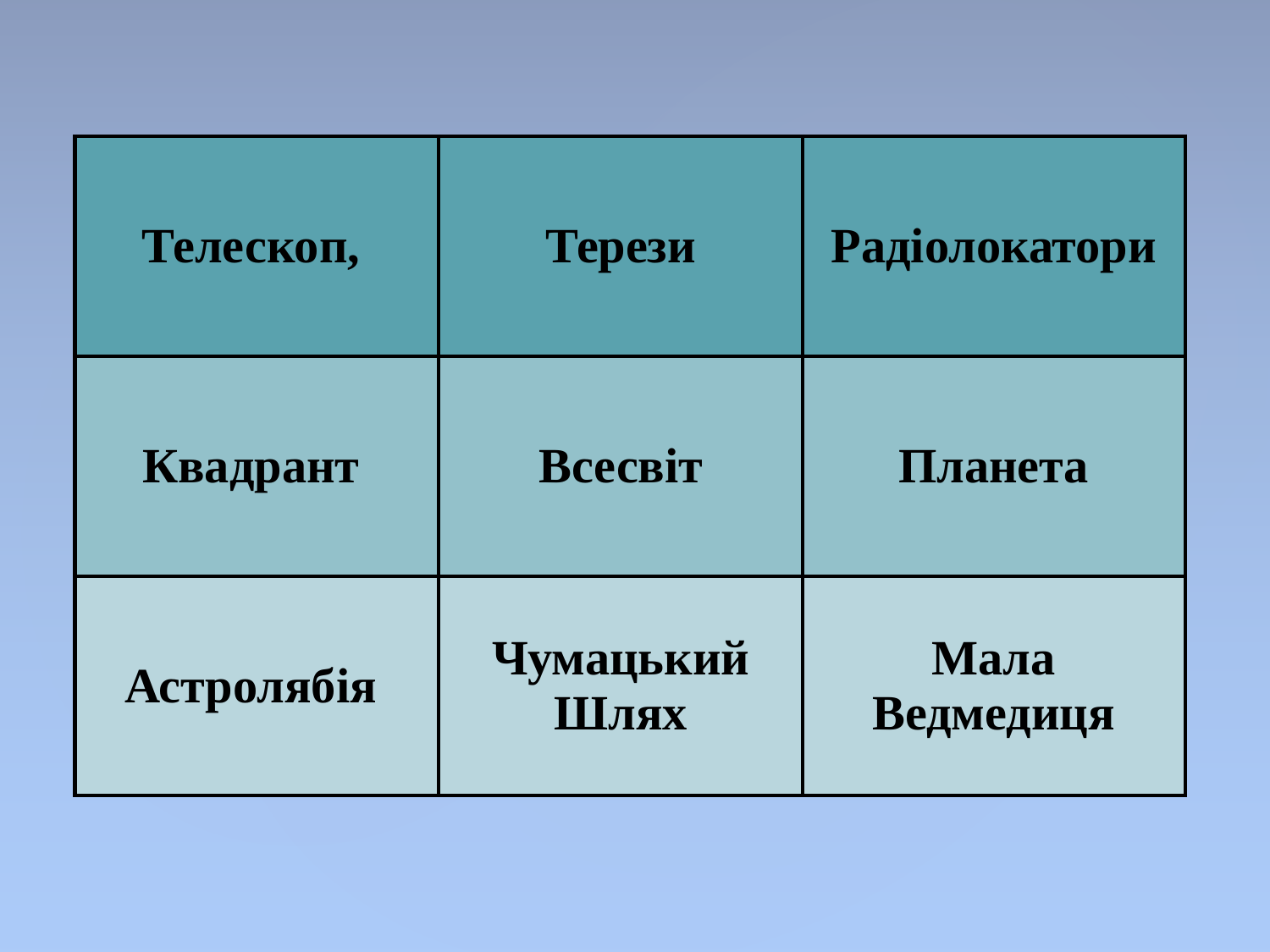

| Телескоп, | Терези | Радіолокатори |
| --- | --- | --- |
| Квадрант | Всесвіт | Планета |
| Астролябія | Чумацький Шлях | Мала Ведмедиця |